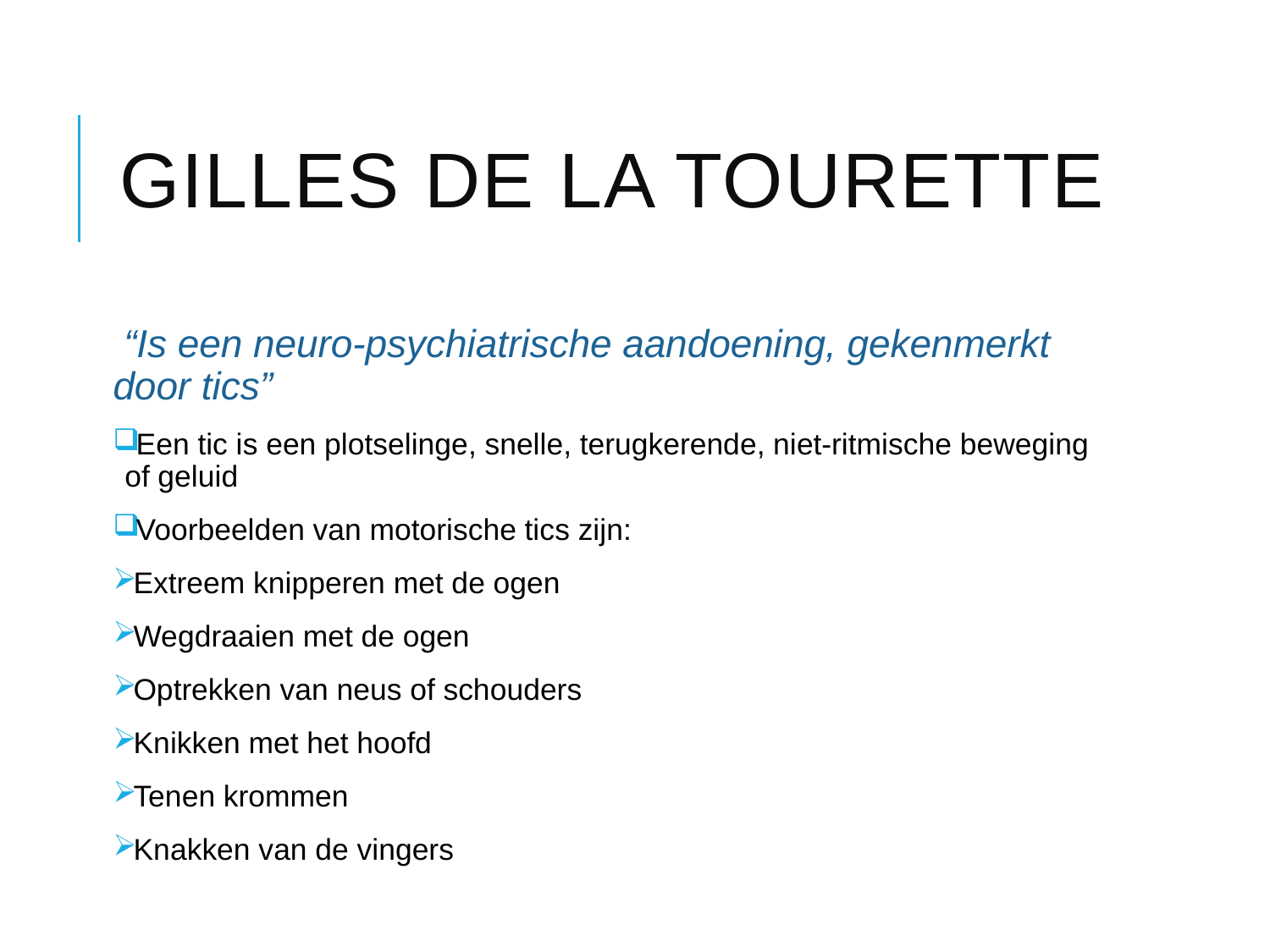

# Gilles de la Tourette
 “Is een neuro-psychiatrische aandoening, gekenmerkt door tics”
Een tic is een plotselinge, snelle, terugkerende, niet-ritmische beweging of geluid
Voorbeelden van motorische tics zijn:
Extreem knipperen met de ogen
Wegdraaien met de ogen
Optrekken van neus of schouders
Knikken met het hoofd
Tenen krommen
Knakken van de vingers